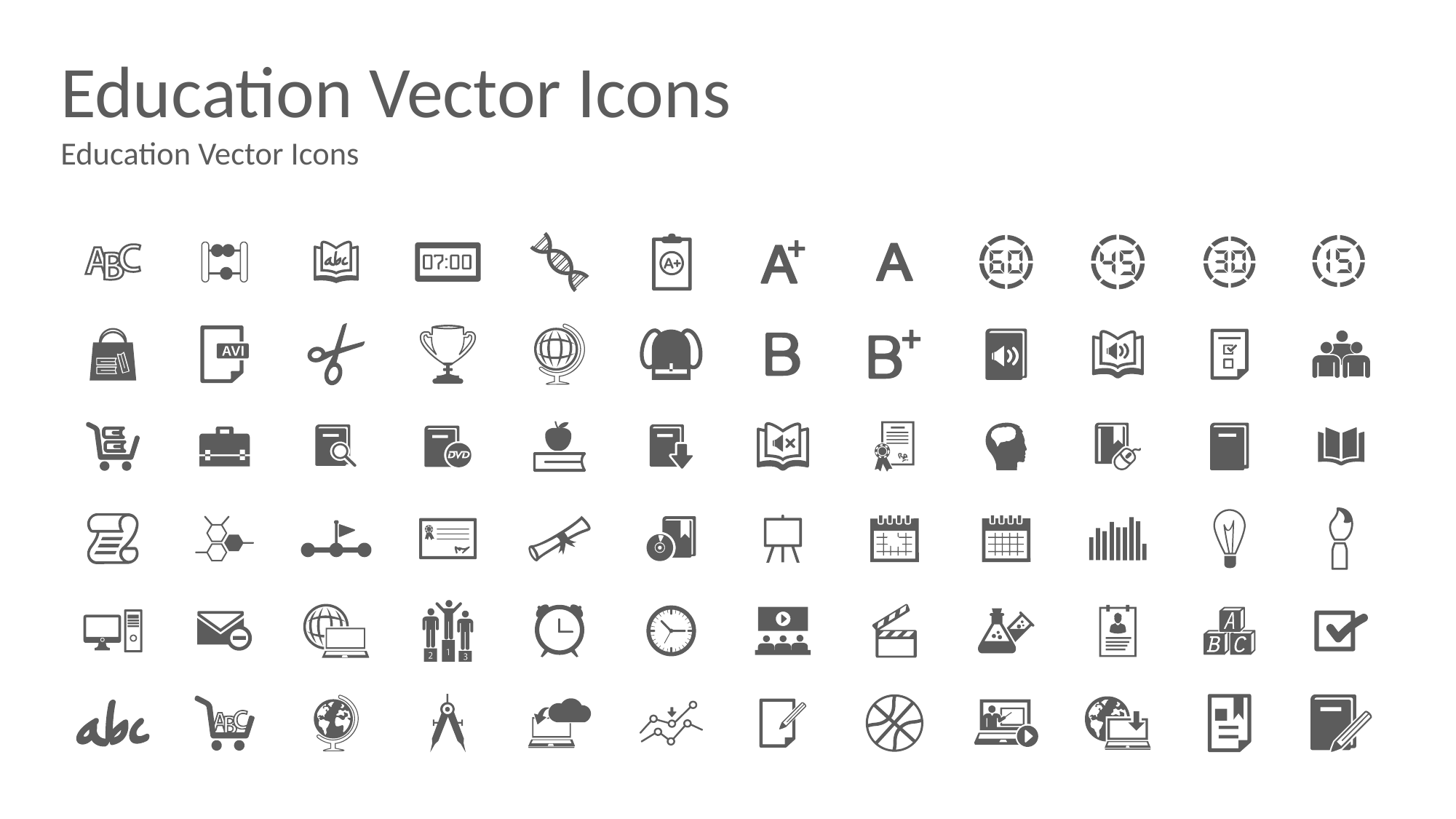

# Education Vector Icons
Education Vector Icons